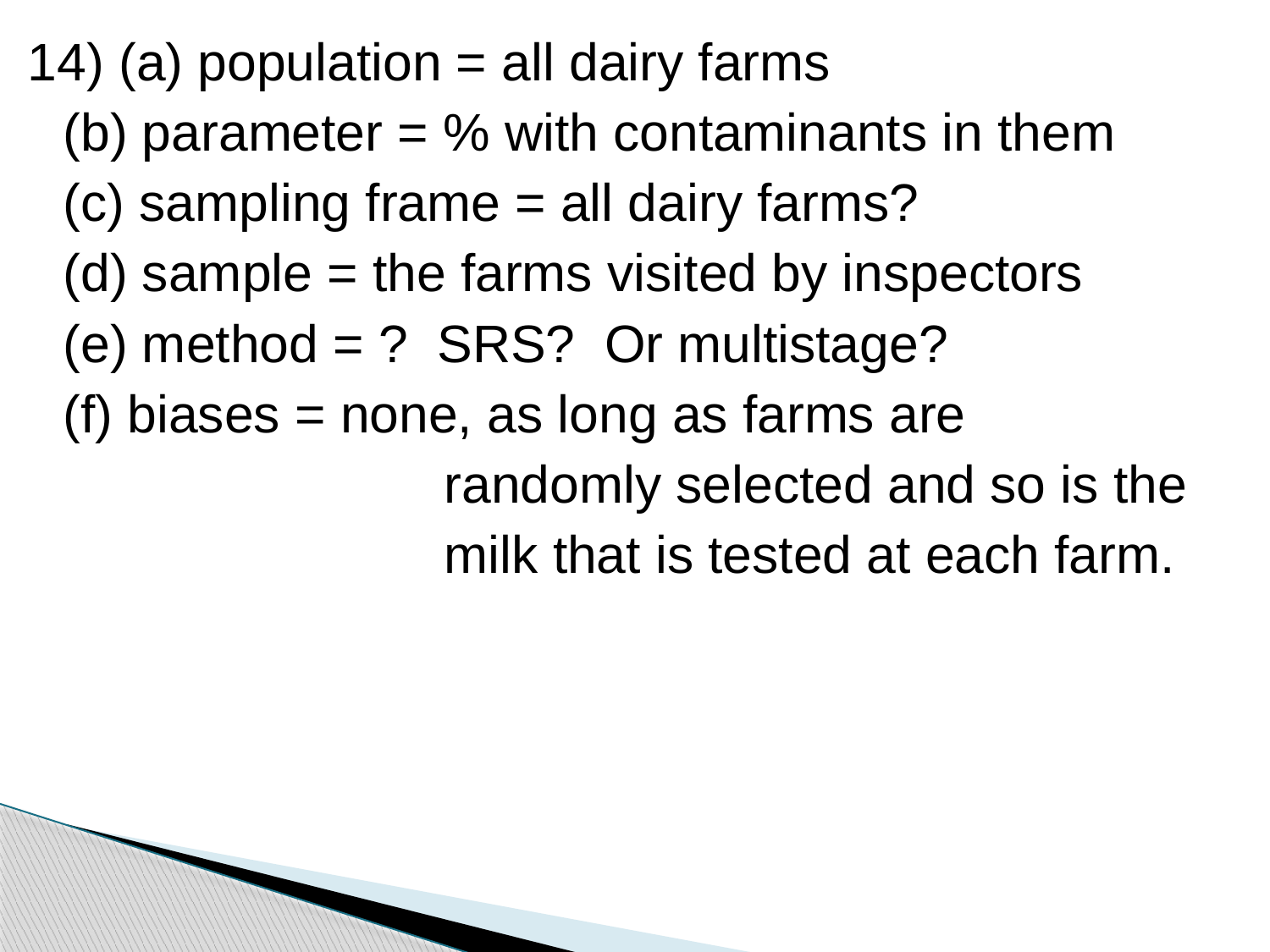

14) (a) population = all dairy farms
	(b) parameter = % with contaminants in them
	(c) sampling frame = all dairy farms?
	(d) sample = the farms visited by inspectors
	(e) method = ?  SRS?  Or multistage?
	(f) biases = none, as long as farms are
				randomly selected and so is the
				milk that is tested at each farm.